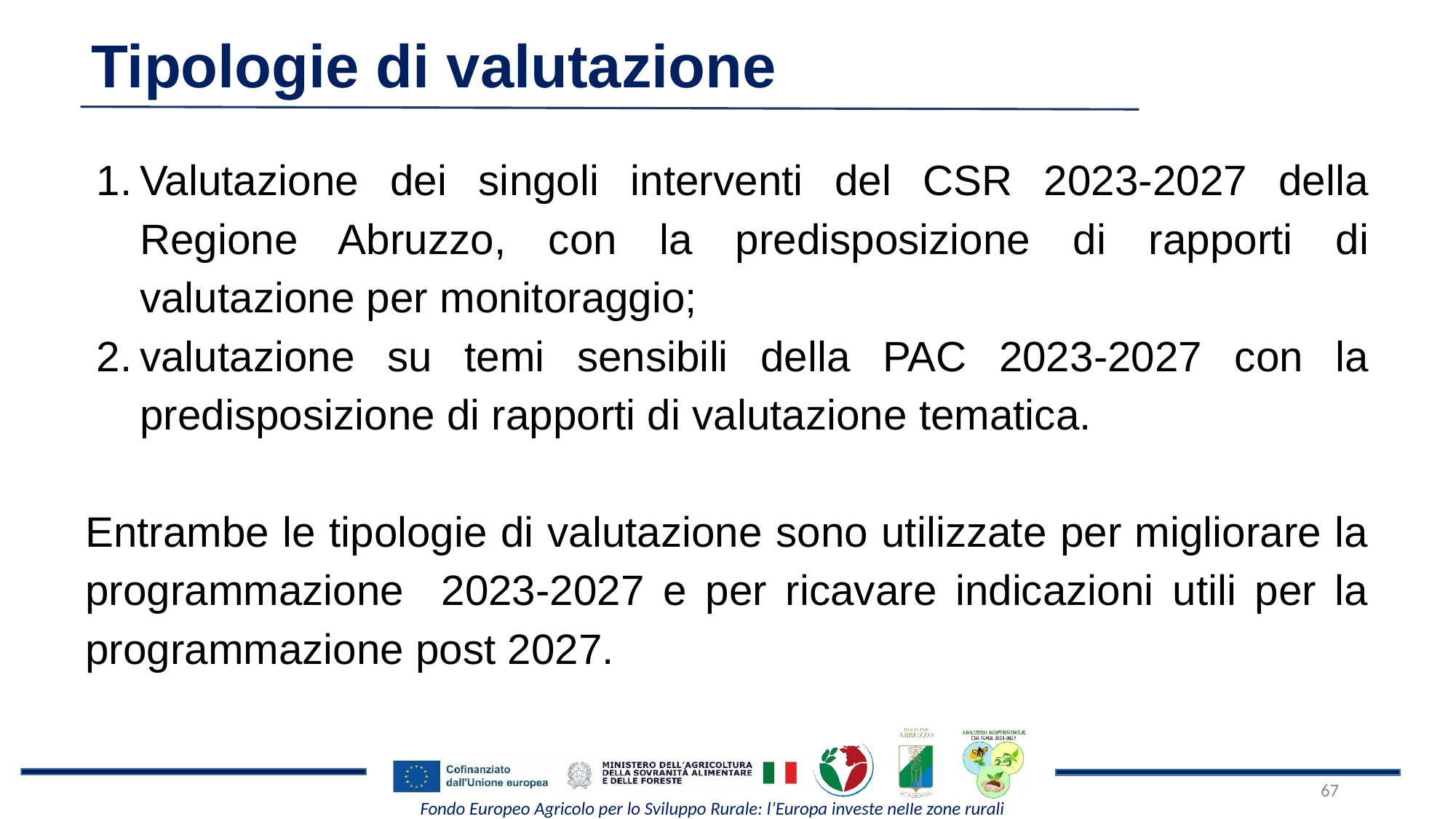

Tipologie di valutazione
Valutazione dei singoli interventi del CSR 2023-2027 della Regione Abruzzo, con la predisposizione di rapporti di valutazione per monitoraggio;
valutazione su temi sensibili della PAC 2023-2027 con la predisposizione di rapporti di valutazione tematica.

Entrambe le tipologie di valutazione sono utilizzate per migliorare la programmazione  2023-2027 e per ricavare indicazioni utili per la programmazione post 2027.